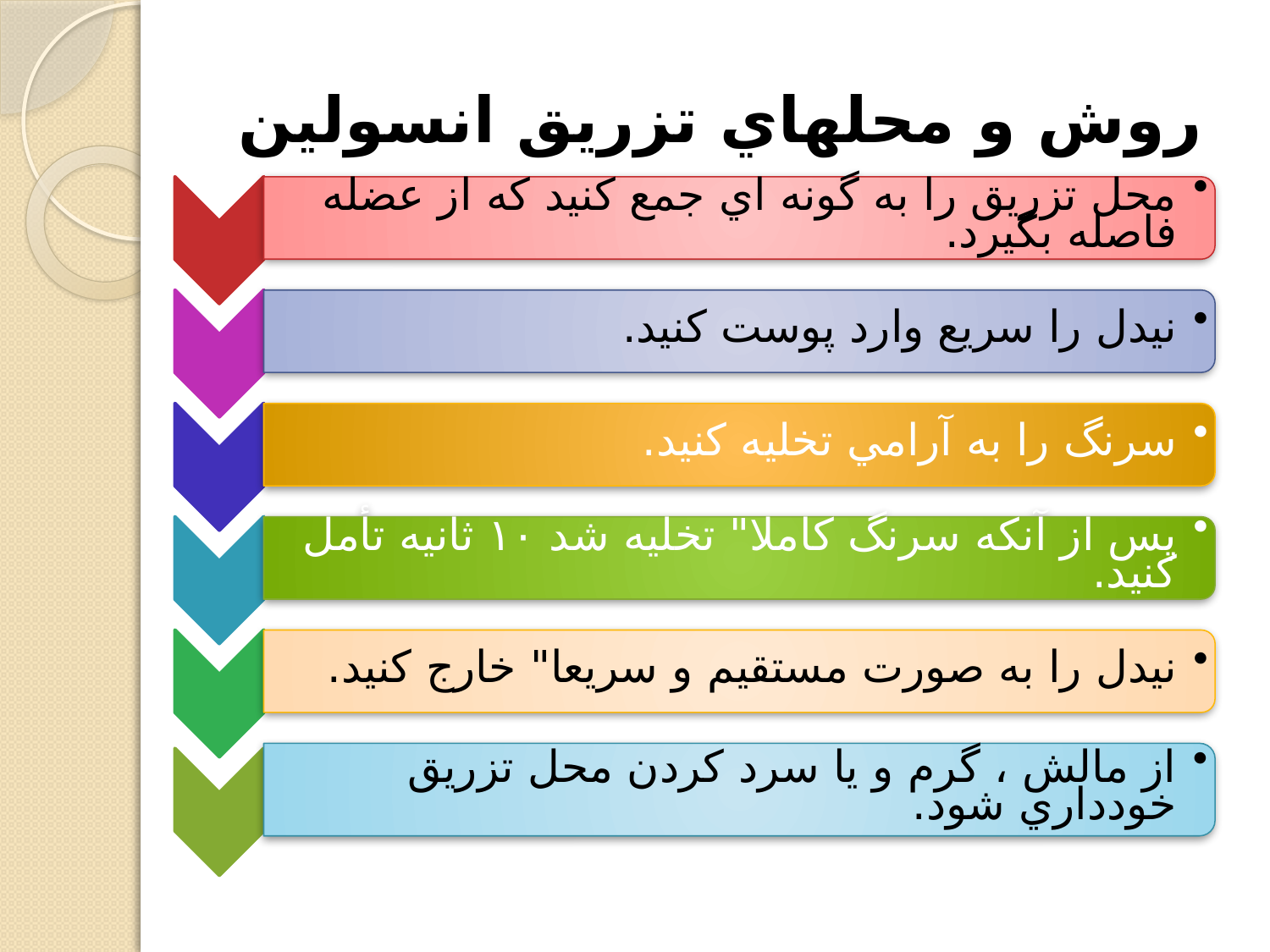

# روش و محلهاي تزريق انسولين

محل تزريق را به گونه اي جمع كنيد كه از عضله فاصله بگيرد.

نيدل را سريع وارد پوست كنيد.

سرنگ را به آرامي تخليه كنيد.

پس از آنكه سرنگ كاملا" تخليه شد ۱۰ ثانيه تأمل كنيد.

نيدل را به صورت مستقيم و سريعا" خارج كنيد.

از مالش ، گرم و يا سرد كردن محل تزريق خودداري شود.